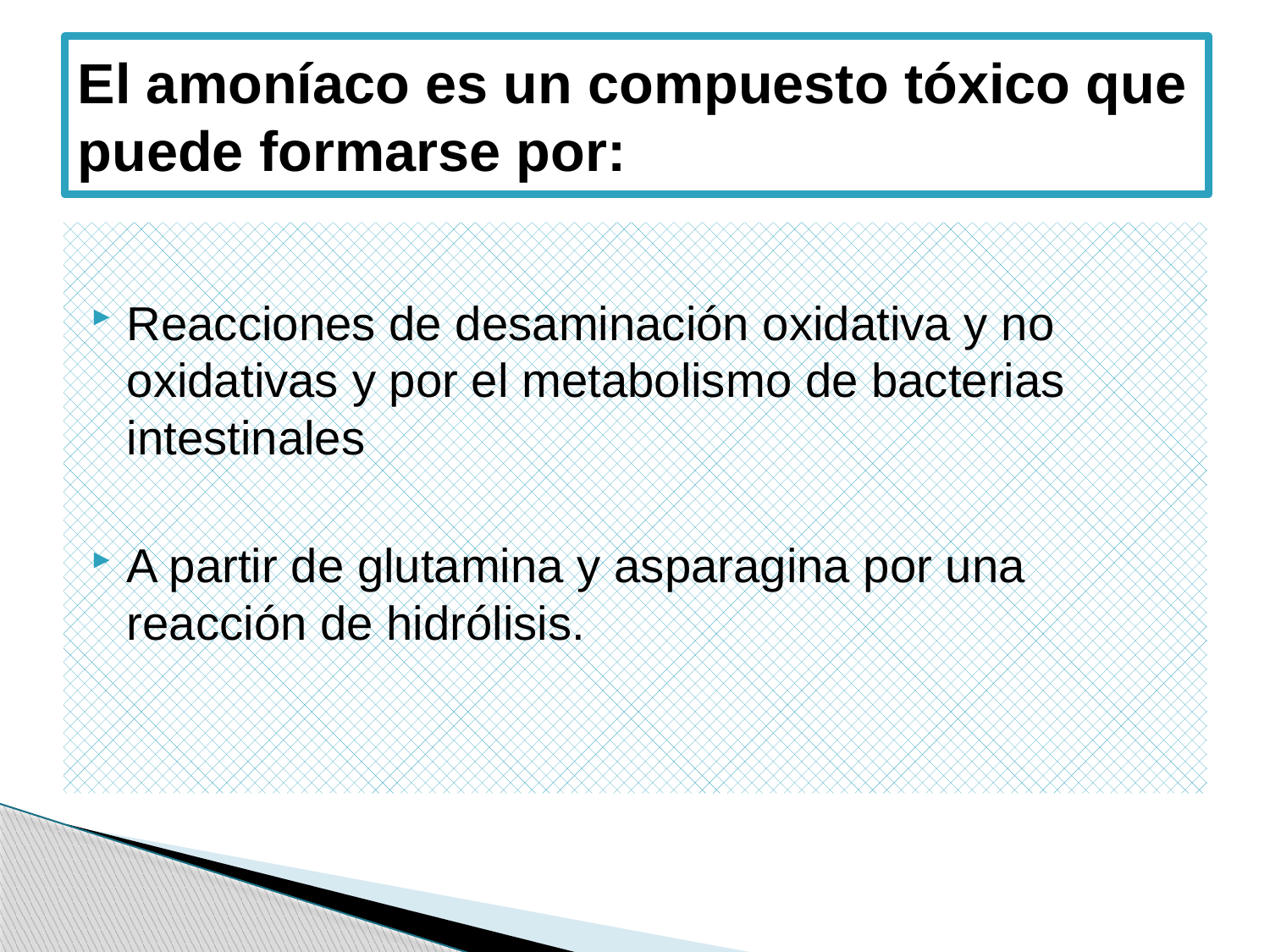

# El amoníaco es un compuesto tóxico que puede formarse por:

Reacciones de desaminación oxidativa y no oxidativas y por el metabolismo de bacterias intestinales

A partir de glutamina y asparagina por una reacción de hidrólisis.